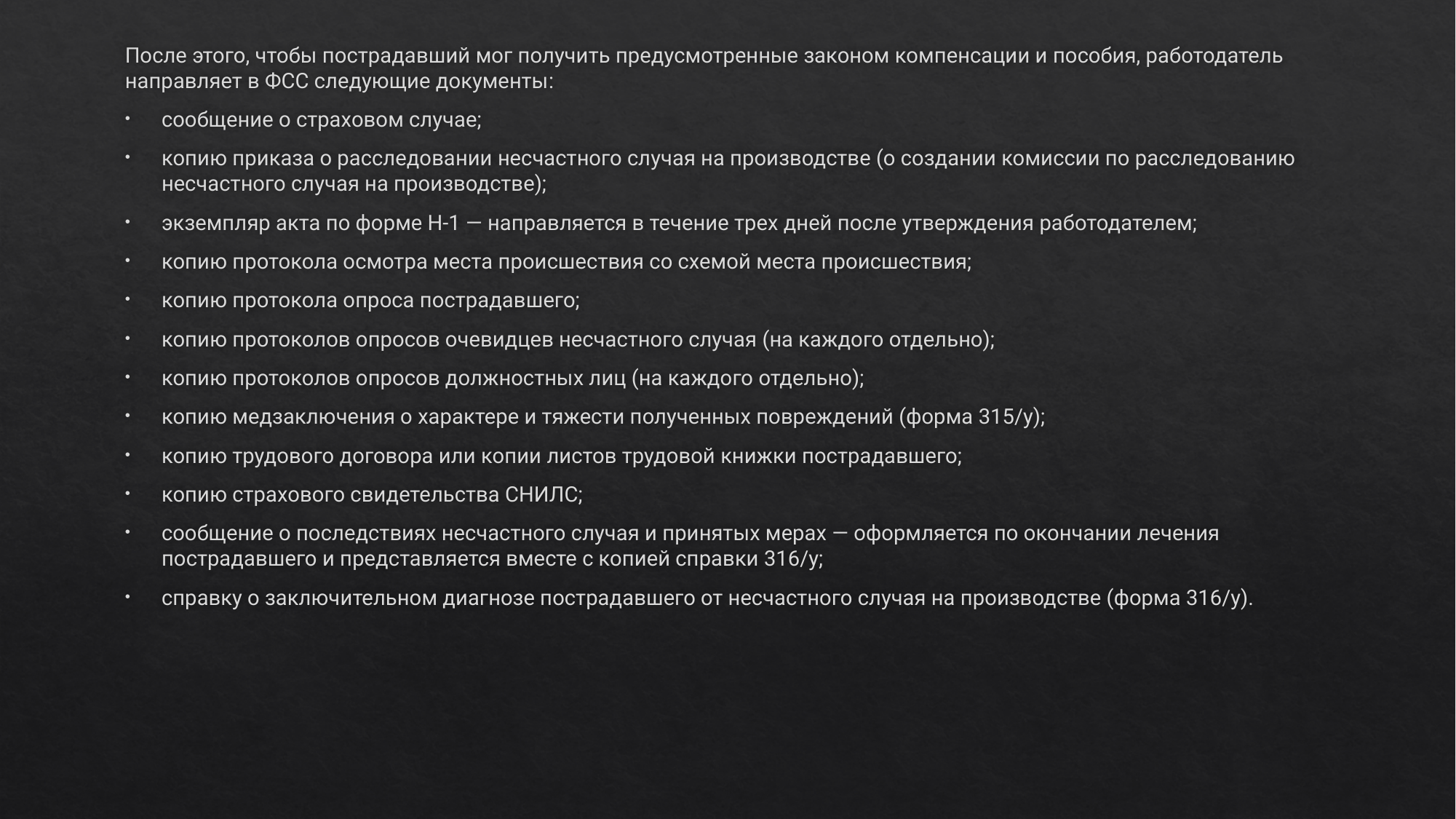

После этого, чтобы пострадавший мог получить предусмотренные законом компенсации и пособия, работодатель направляет в ФСС следующие документы:
сообщение о страховом случае;
копию приказа о расследовании несчастного случая на производстве (о создании комиссии по расследованию несчастного случая на производстве);
экземпляр акта по форме Н-1 — направляется в течение трех дней после утверждения работодателем;
копию протокола осмотра места происшествия со схемой места происшествия;
копию протокола опроса пострадавшего;
копию протоколов опросов очевидцев несчастного случая (на каждого отдельно);
копию протоколов опросов должностных лиц (на каждого отдельно);
копию медзаключения о характере и тяжести полученных повреждений (форма 315/у);
копию трудового договора или копии листов трудовой книжки пострадавшего;
копию страхового свидетельства СНИЛС;
сообщение о последствиях несчастного случая и принятых мерах — оформляется по окончании лечения пострадавшего и представляется вместе с копией справки 316/у;
справку о заключительном диагнозе пострадавшего от несчастного случая на производстве (форма 316/у).